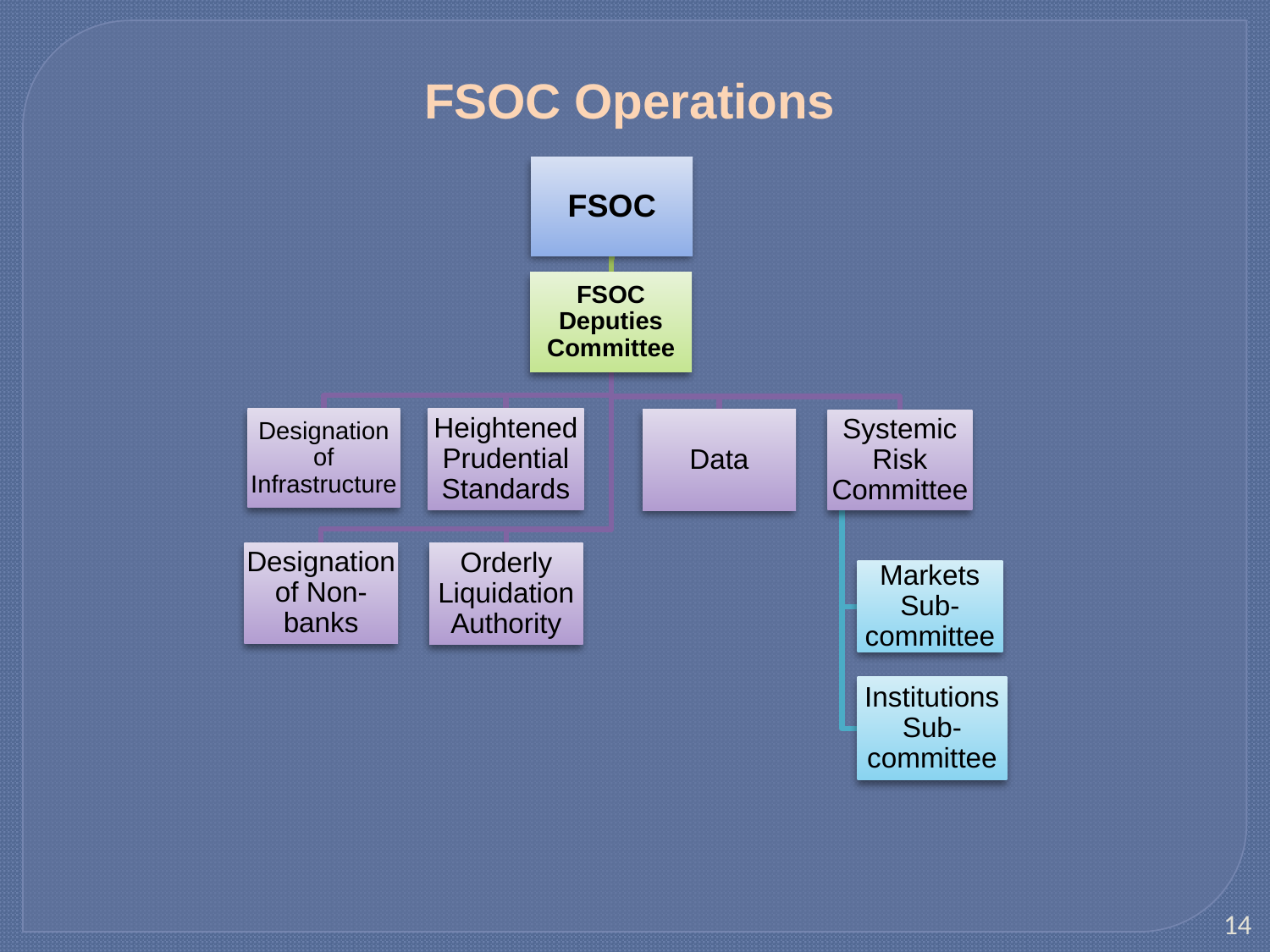

FSOC Operations
FSOC
FSOC Deputies Committee
Designation of Non-banks
Designation of Infrastructure
Heightened Prudential Standards
Orderly Liquidation Authority
Data
Systemic Risk Committee
Markets Sub-committee
Institutions Sub-committee
14